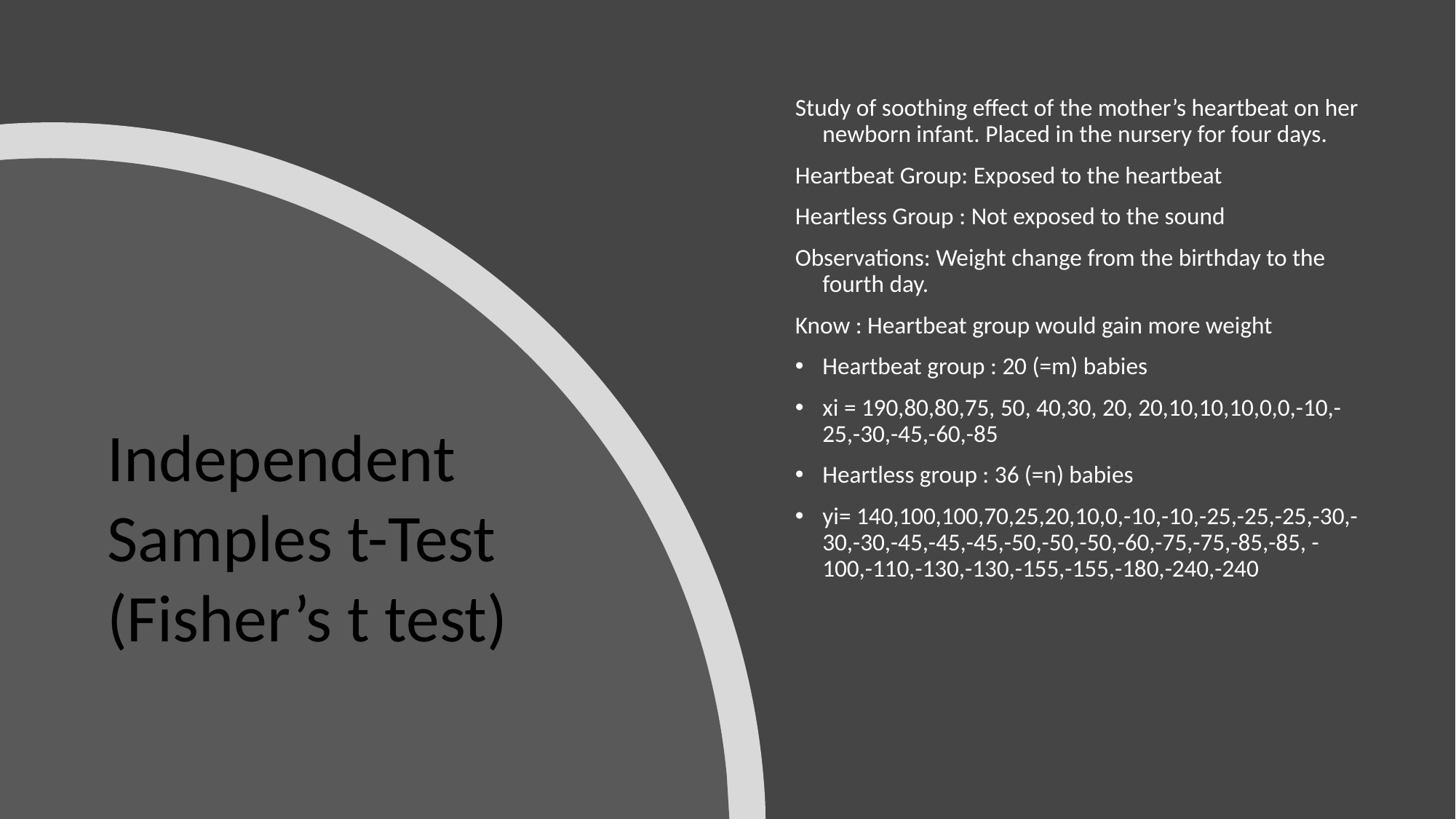

Study of soothing effect of the mother’s heartbeat on her newborn infant. Placed in the nursery for four days.
Heartbeat Group: Exposed to the heartbeat
Heartless Group : Not exposed to the sound
Observations: Weight change from the birthday to the fourth day.
Know : Heartbeat group would gain more weight
Heartbeat group : 20 (=m) babies
xi = 190,80,80,75, 50, 40,30, 20, 20,10,10,10,0,0,-10,-25,-30,-45,-60,-85
Heartless group : 36 (=n) babies
yi= 140,100,100,70,25,20,10,0,-10,-10,-25,-25,-25,-30,-30,-30,-45,-45,-45,-50,-50,-50,-60,-75,-75,-85,-85, -100,-110,-130,-130,-155,-155,-180,-240,-240

# Independent Samples t-Test (Fisher’s t test)